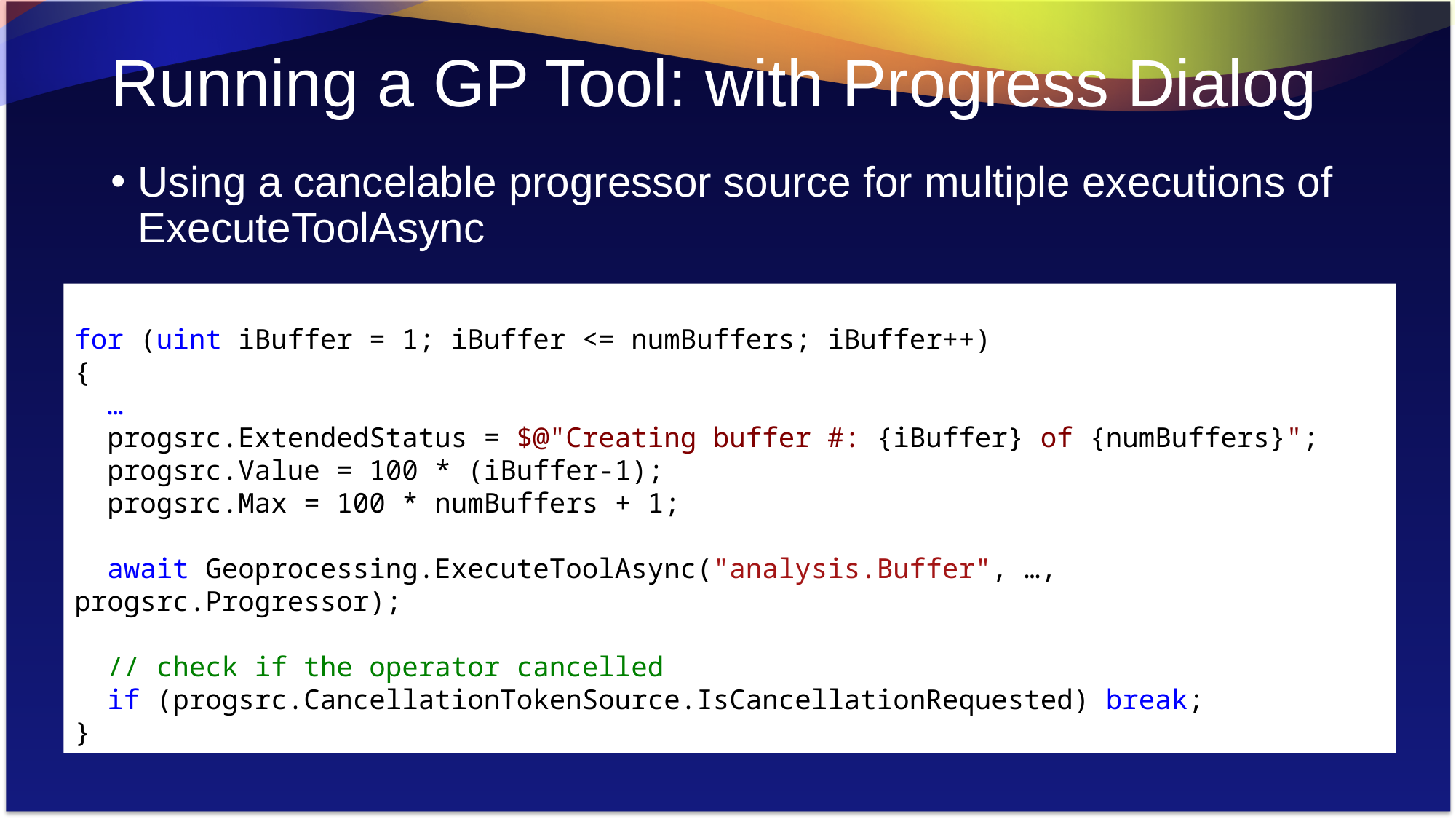

# Running a GP Tool: with Progress Dialog
Using a cancelable progressor source for multiple executions of ExecuteToolAsync

for (uint iBuffer = 1; iBuffer <= numBuffers; iBuffer++)
{
  …
  progsrc.ExtendedStatus = $@"Creating buffer #: {iBuffer} of {numBuffers}";
  progsrc.Value = 100 * (iBuffer-1);
  progsrc.Max = 100 * numBuffers + 1;

  await Geoprocessing.ExecuteToolAsync("analysis.Buffer", …, progsrc.Progressor);

  // check if the operator cancelled
  if (progsrc.CancellationTokenSource.IsCancellationRequested) break;
}